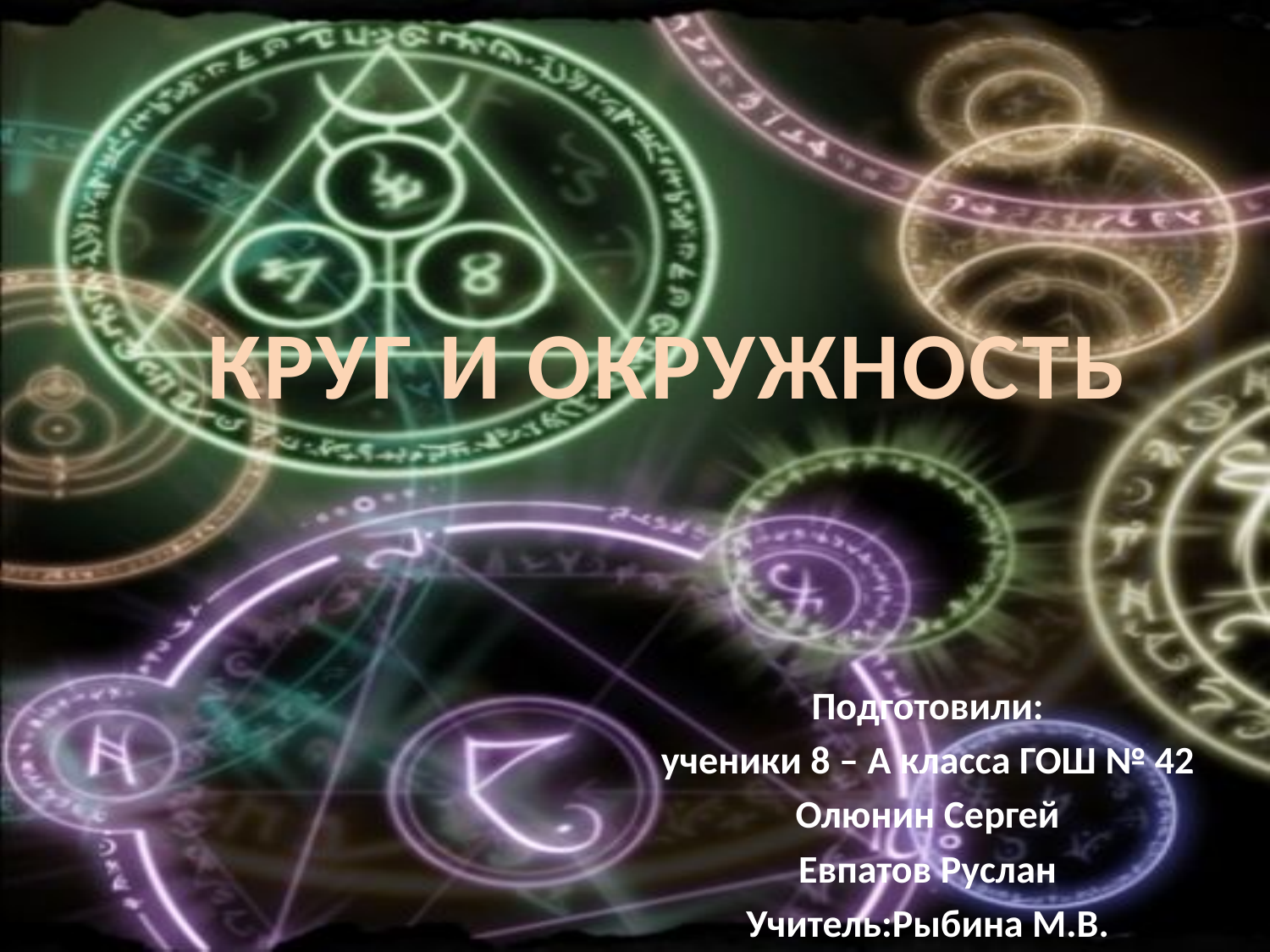

КРУГ И ОКРУЖНОСТЬ
Подготовили:
ученики 8 – А класса ГОШ № 42
Олюнин Сергей
Евпатов Руслан
Учитель:Рыбина М.В.